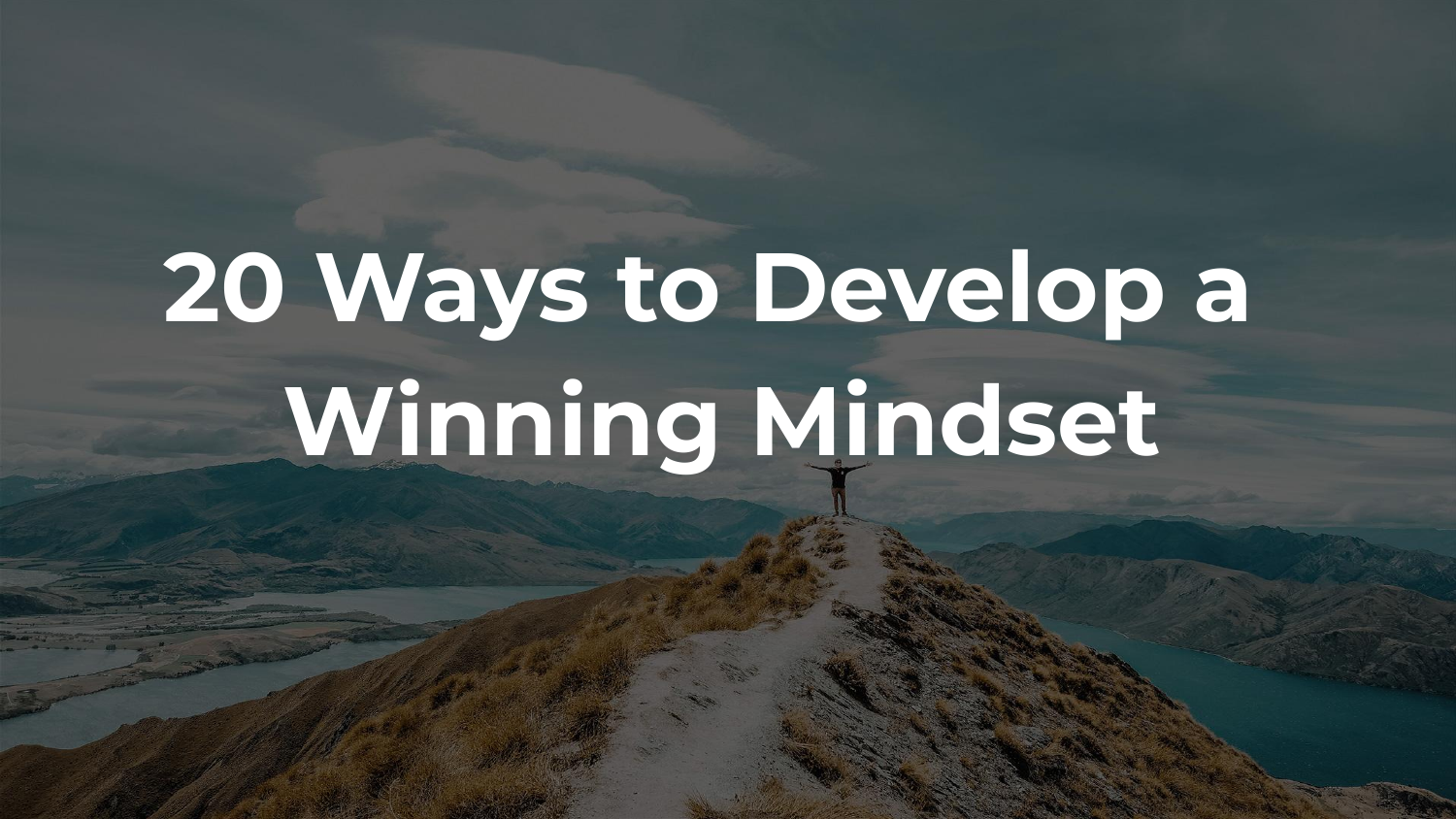

20 Ways to Develop a
Winning Mindset